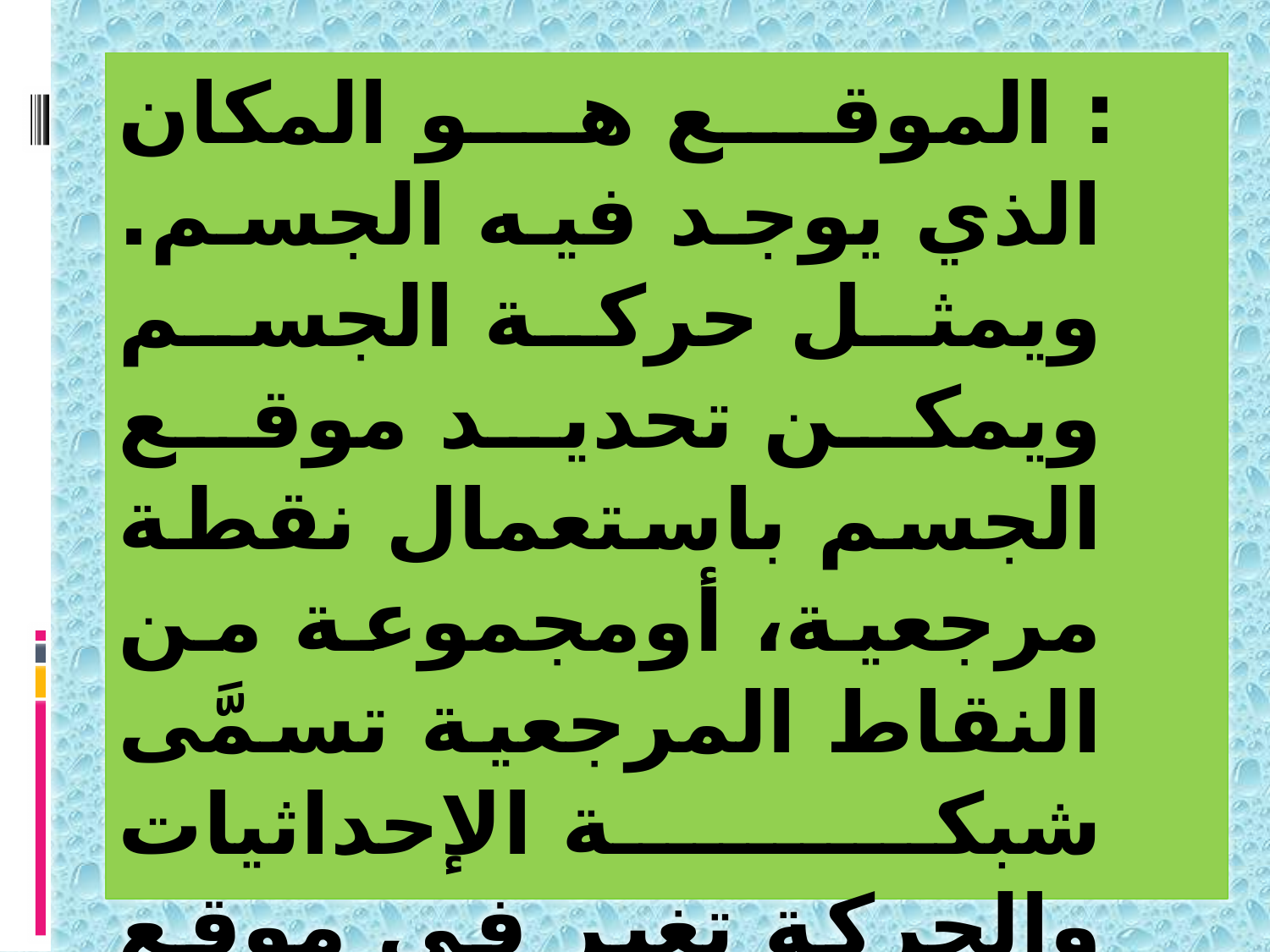

: الموقع هو المكان الذي يوجد فيه الجسم. ويمثل حركة الجسم ويمكن تحديد موقع الجسم باستعمال نقطة مرجعية، أومجموعة من النقاط المرجعية تسمَّى شبكة الإحداثيات والحركة تغير في موقع الجسم بمرور الزمن. توصف الحركة بتحديد مقدارها واتجاهها.